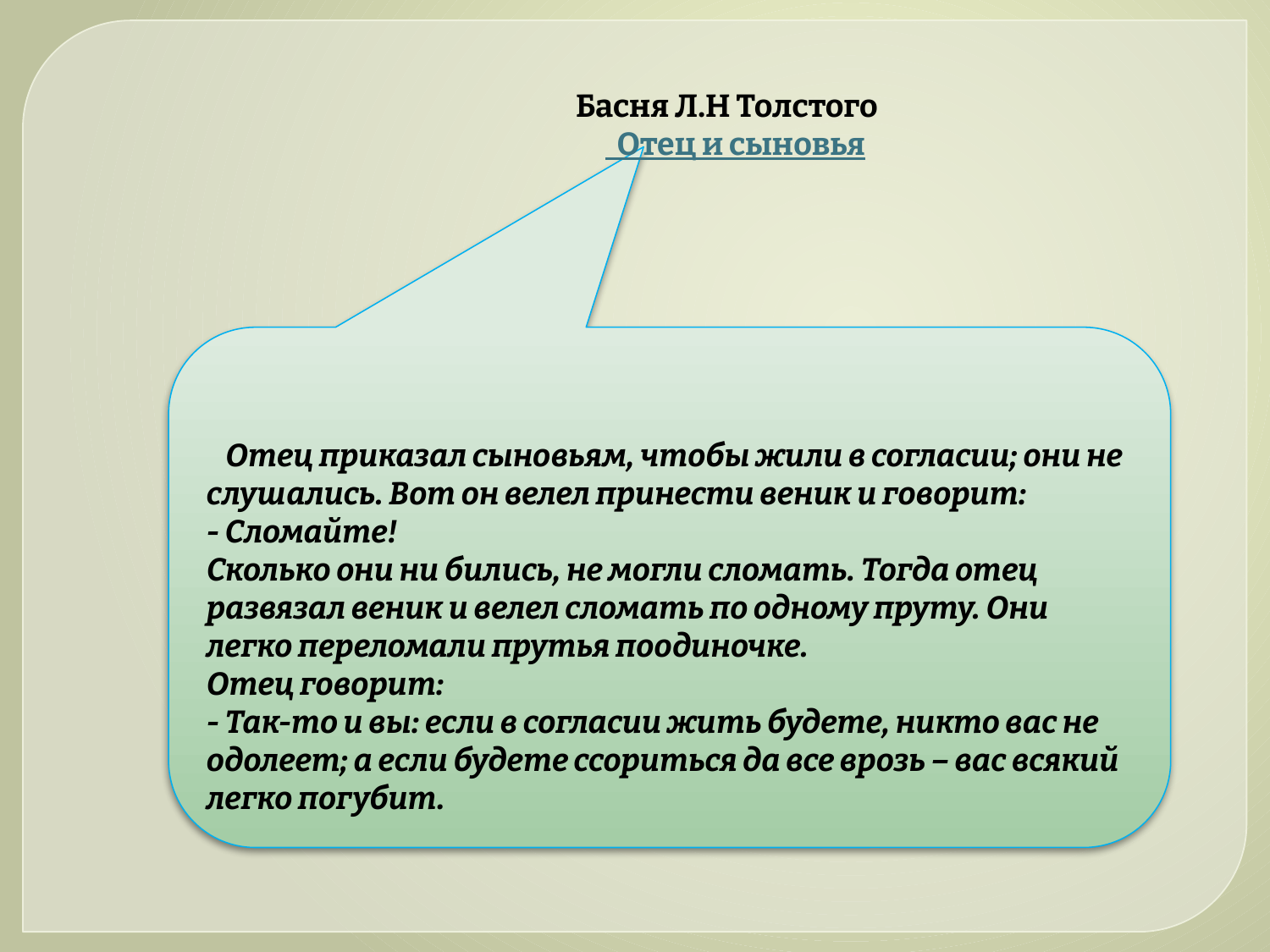

Басня Л.Н Толстого
                                                          Отец и сыновья

   Отец приказал сыновьям, чтобы жили в согласии; они не слушались. Вот он велел принести веник и говорит:
- Сломайте!
Сколько они ни бились, не могли сломать. Тогда отец развязал веник и велел сломать по одному пруту. Они легко переломали прутья поодиночке.
Отец говорит:
- Так-то и вы: если в согласии жить будете, никто вас не одолеет; а если будете ссориться да все врозь – вас всякий легко погубит.